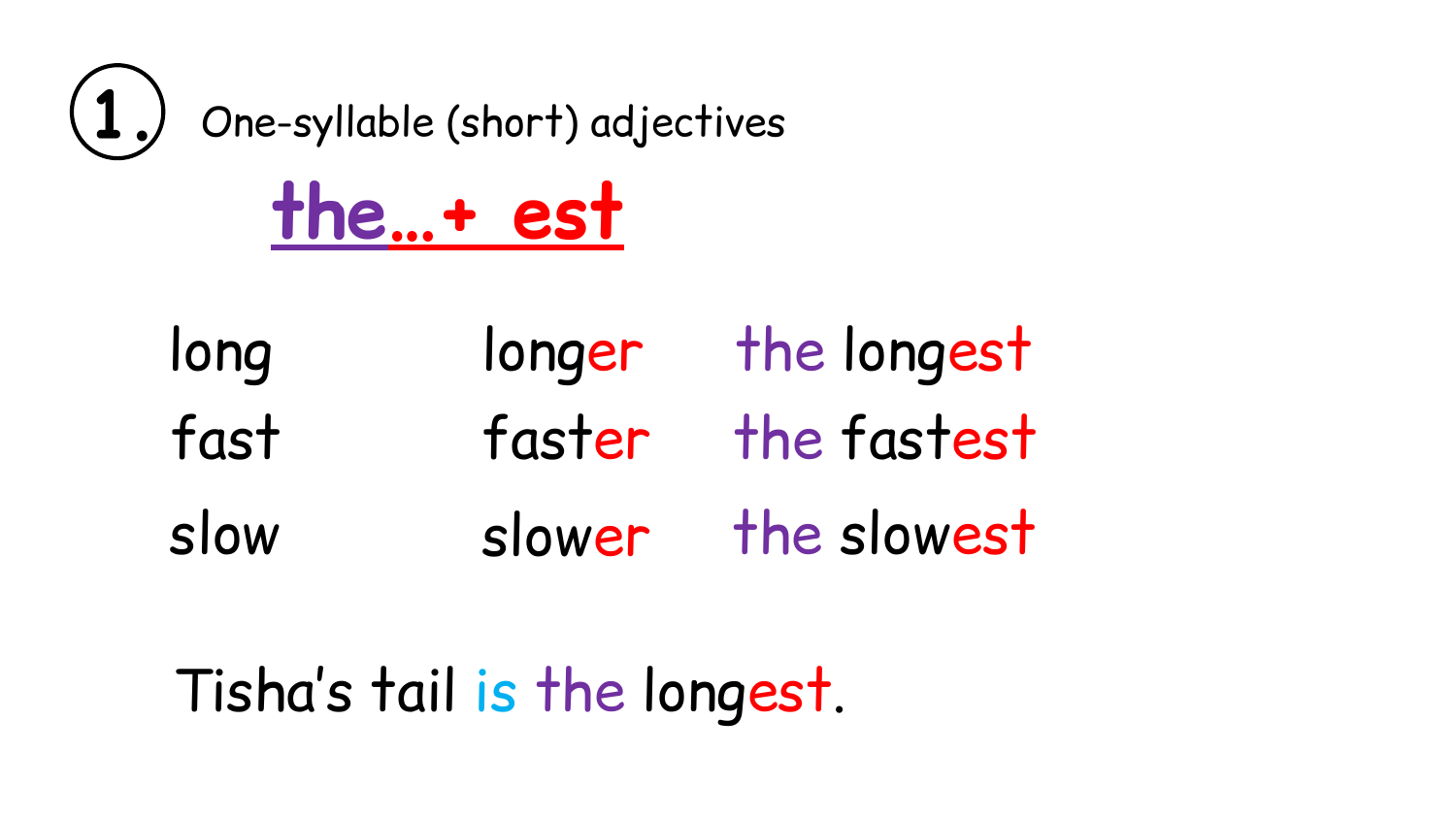

1.
One-syllable (short) adjectives
the…+ est
long
longer
the longest
fast
faster
the fastest
slow
the slowest
slower
Tisha’s tail is the longest.